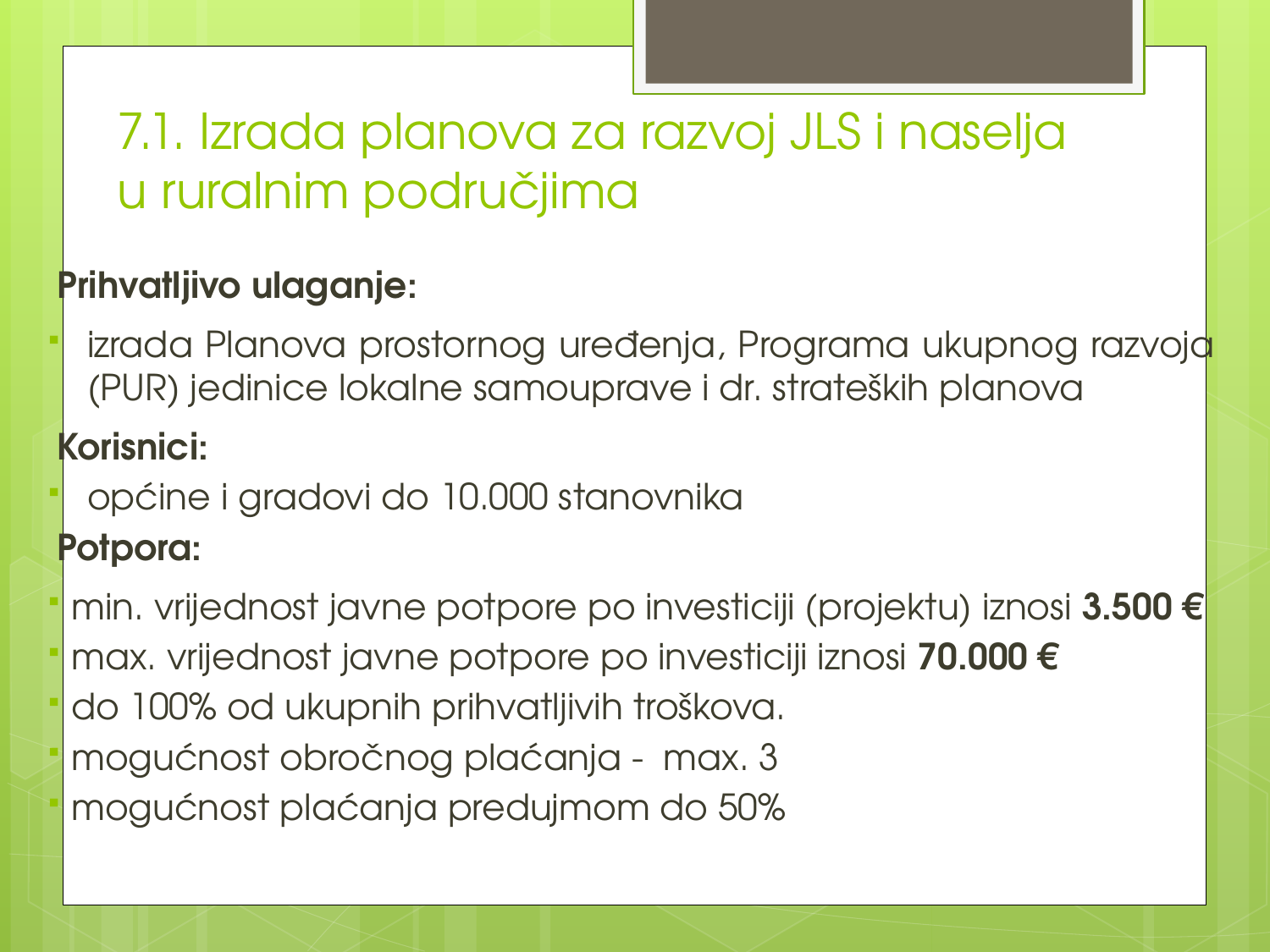

# 7.1. Izrada planova za razvoj JLS i naselja u ruralnim područjima
Prihvatljivo ulaganje:
izrada Planova prostornog uređenja, Programa ukupnog razvoja (PUR) jedinice lokalne samouprave i dr. strateških planova
Korisnici:
općine i gradovi do 10.000 stanovnika
Potpora:
min. vrijednost javne potpore po investiciji (projektu) iznosi 3.500 €
max. vrijednost javne potpore po investiciji iznosi 70.000 €
do 100% od ukupnih prihvatljivih troškova.
mogućnost obročnog plaćanja -  max. 3
mogućnost plaćanja predujmom do 50%